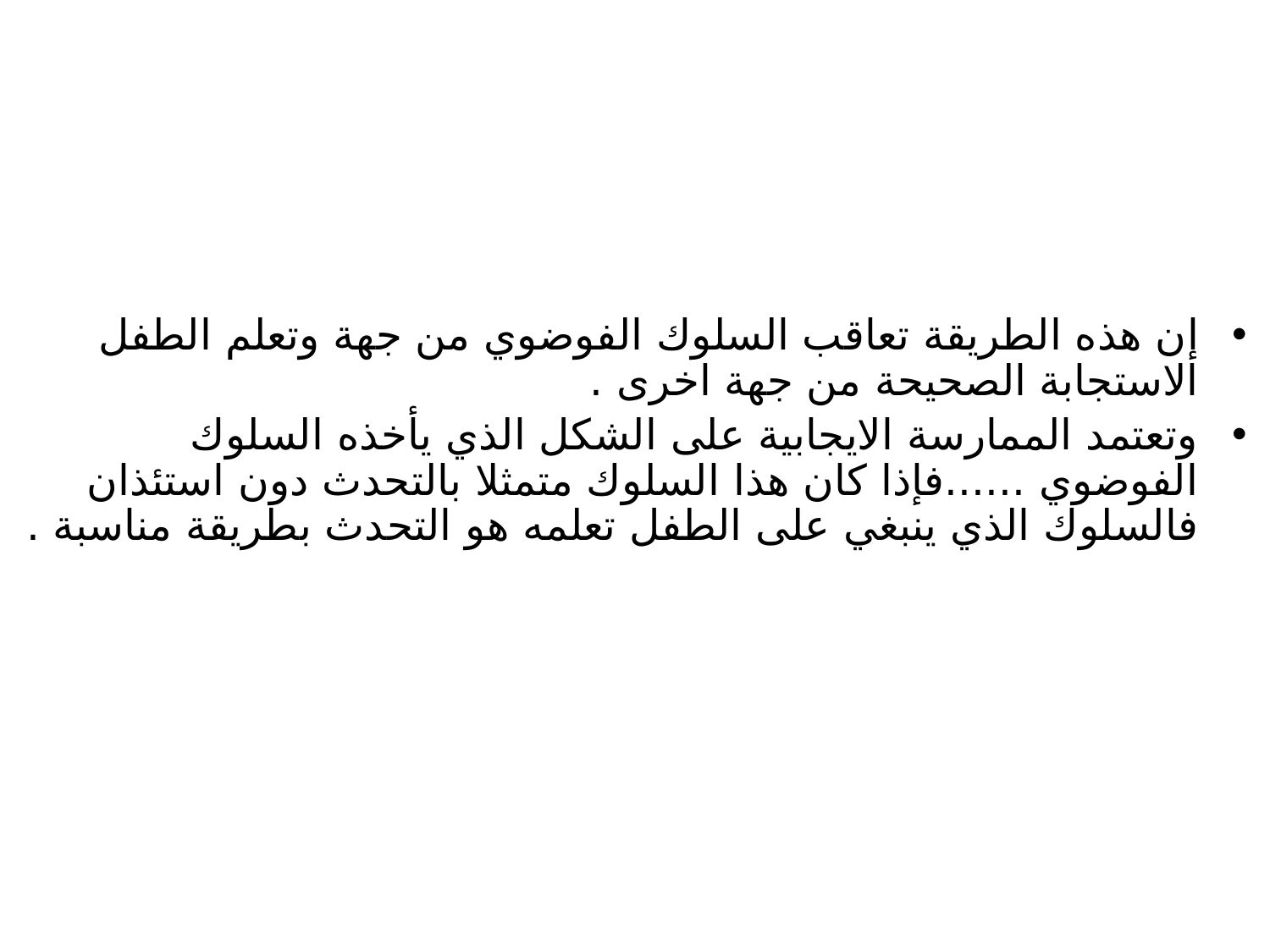

إن هذه الطريقة تعاقب السلوك الفوضوي من جهة وتعلم الطفل الاستجابة الصحيحة من جهة اخرى .
وتعتمد الممارسة الايجابية على الشكل الذي يأخذه السلوك الفوضوي ......فإذا كان هذا السلوك متمثلا بالتحدث دون استئذان فالسلوك الذي ينبغي على الطفل تعلمه هو التحدث بطريقة مناسبة .